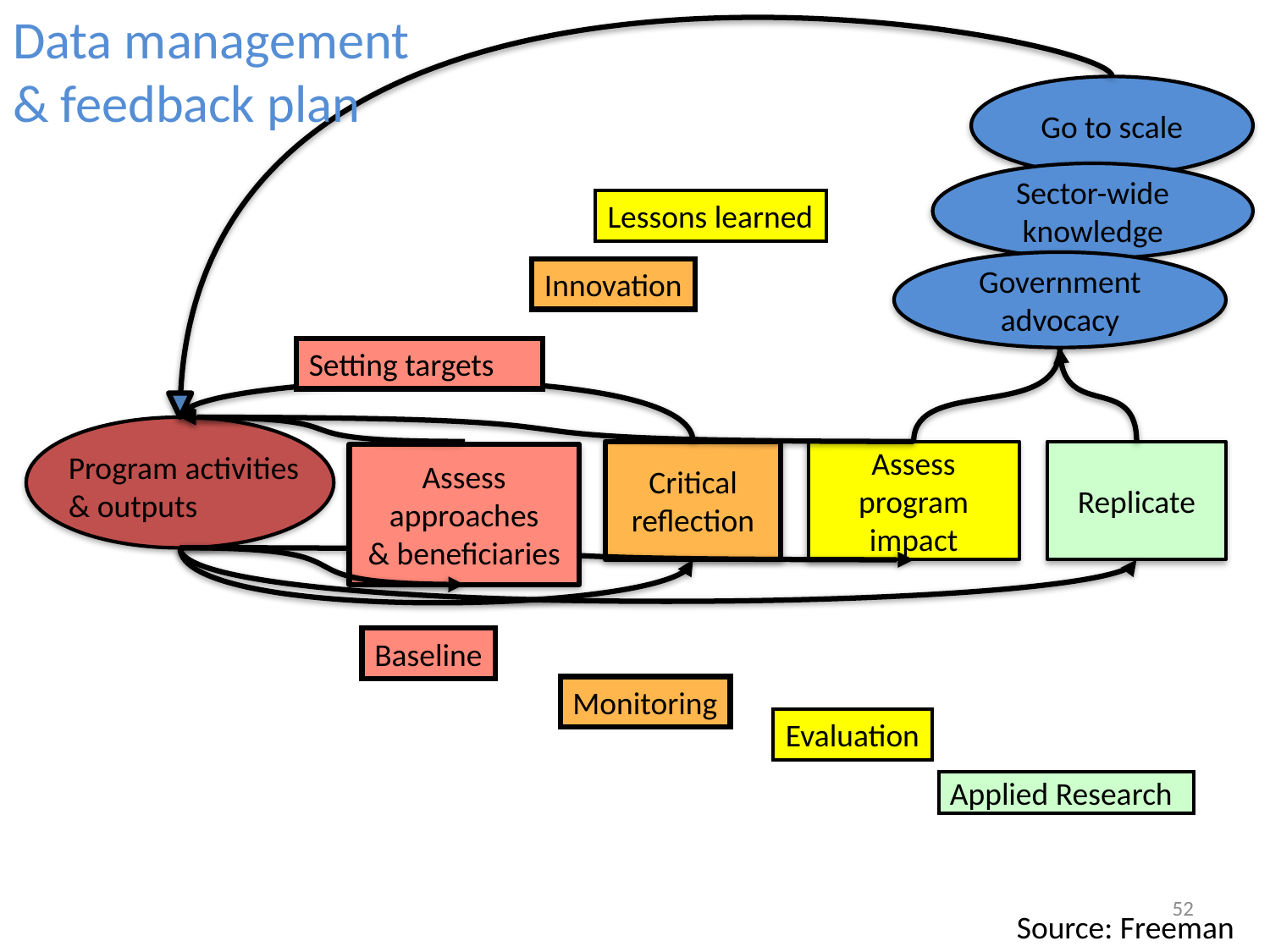

Data management
& feedback plan
Go to scale
Sector-wide knowledge
Government advocacy
Lessons learned
Evaluation
Assess program impact
Innovation
Critical reflection
Monitoring
Setting targets
Assess approaches
& beneficiaries
Baseline

Program activities
& outputs
Replicate
 Applied Research
52
Source: Freeman